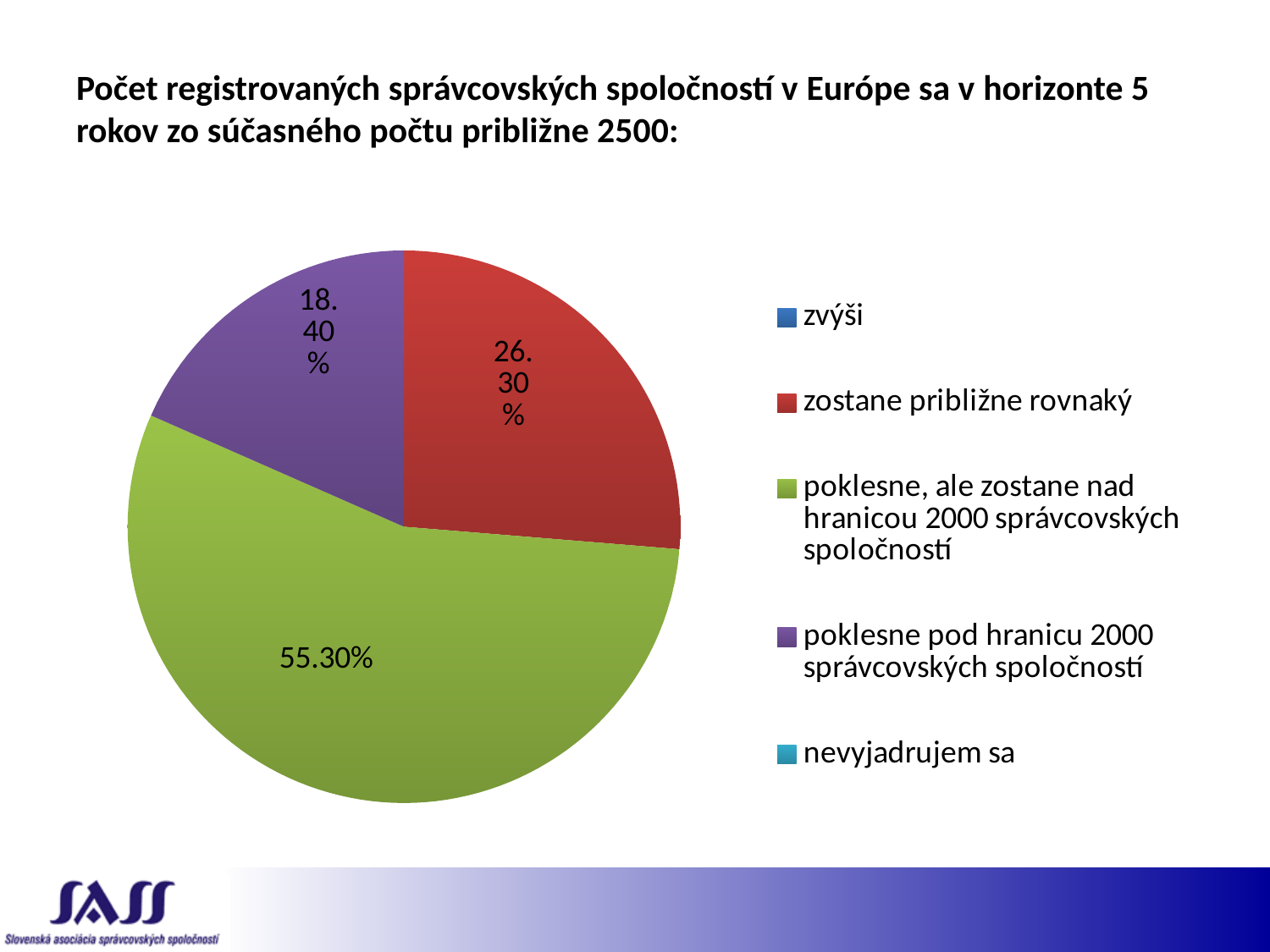

# Počet registrovaných správcovských spoločností v Európe sa v horizonte 5 rokov zo súčasného počtu približne 2500:

### Chart

| Category |  |
|---|---|
| zvýši | 0.0 |
| zostane približne rovnaký | 0.263 |
| poklesne, ale zostane nad hranicou 2000 správcovských spoločností  | 0.553 |
| poklesne pod hranicu 2000 správcovských spoločností | 0.18400000000000005 |
| nevyjadrujem sa | 0.0 |